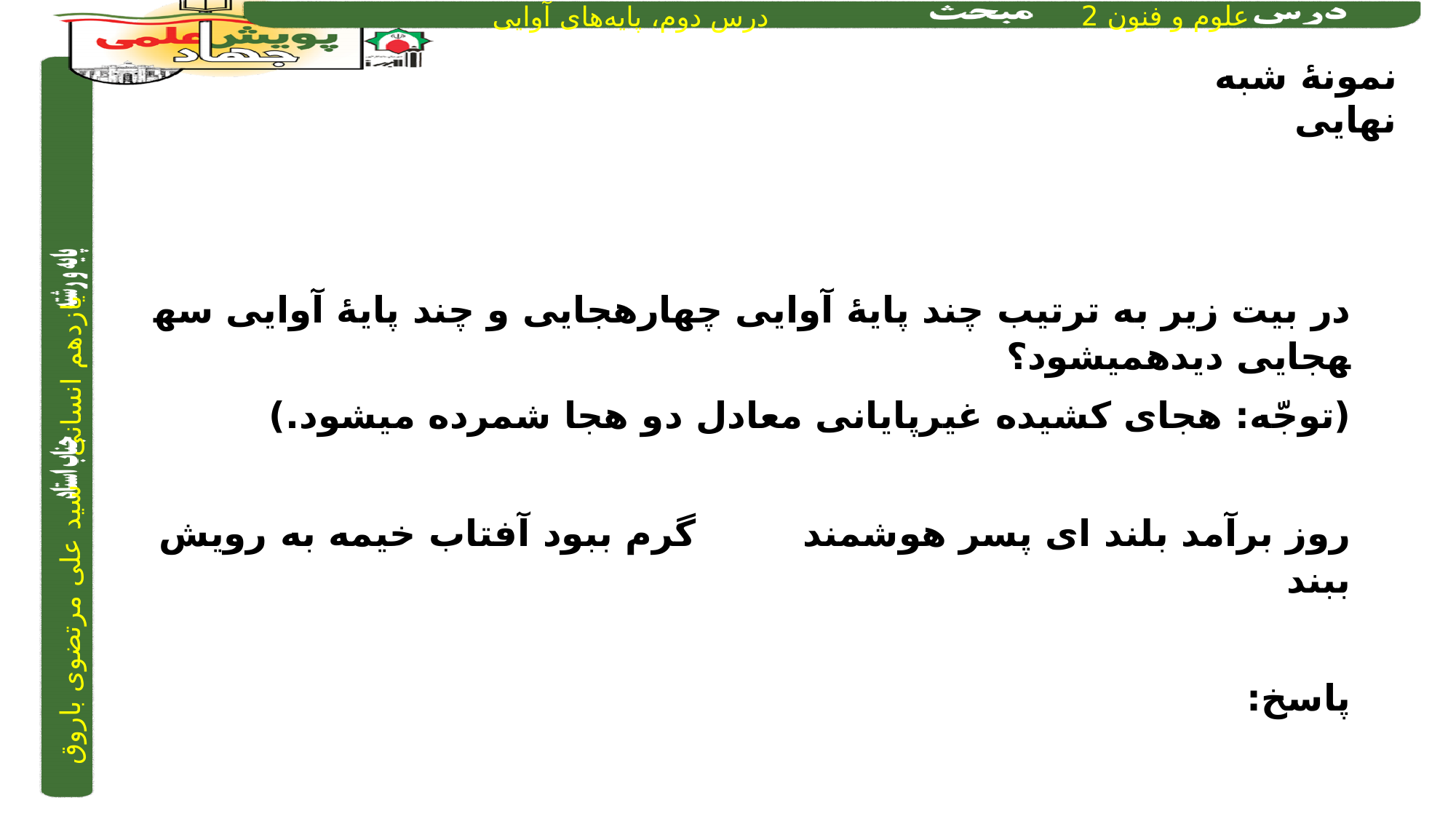

نمونۀ شبه نهایی
در بیت زیر به ترتیب چند پایۀ آوایی چهارهجایی و چند پایۀ آوایی سه­هجایی دیده­می­شود؟
(توجّه: هجای کشیده غیرپایانی معادل دو هجا شمرده می­شود.)

روز برآمد بلند ای پسر هوشمند		گرم ببود آفتاب خیمه به رویش ببند

پاسخ: